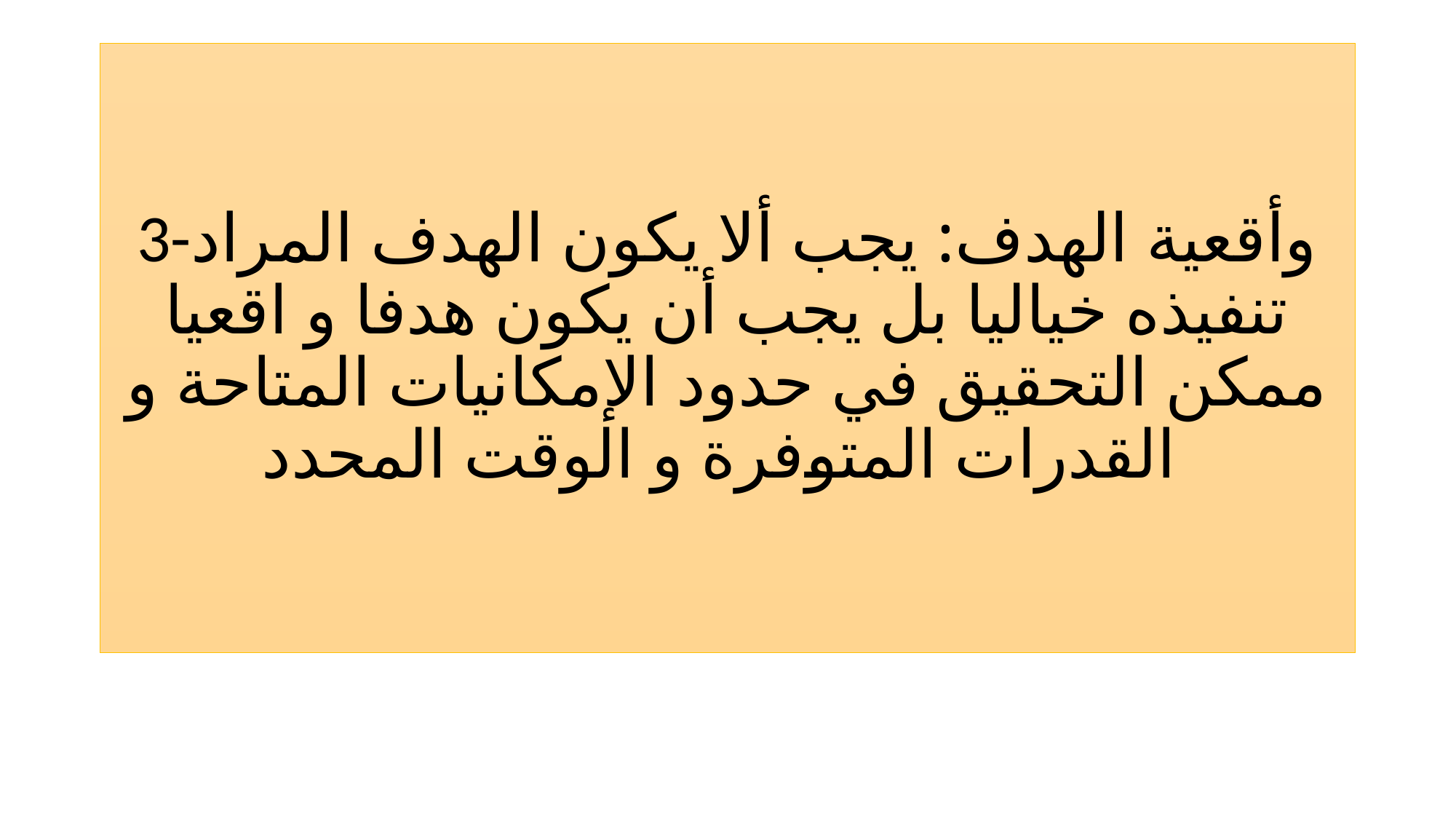

# 3-وأقعية الهدف: يجب ألا يكون الهدف المراد تنفيذه خياليا بل يجب أن يكون هدفا و اقعيا ممكن التحقيق في حدود الإمكانيات المتاحة و القدرات المتوفرة و الوقت المحدد